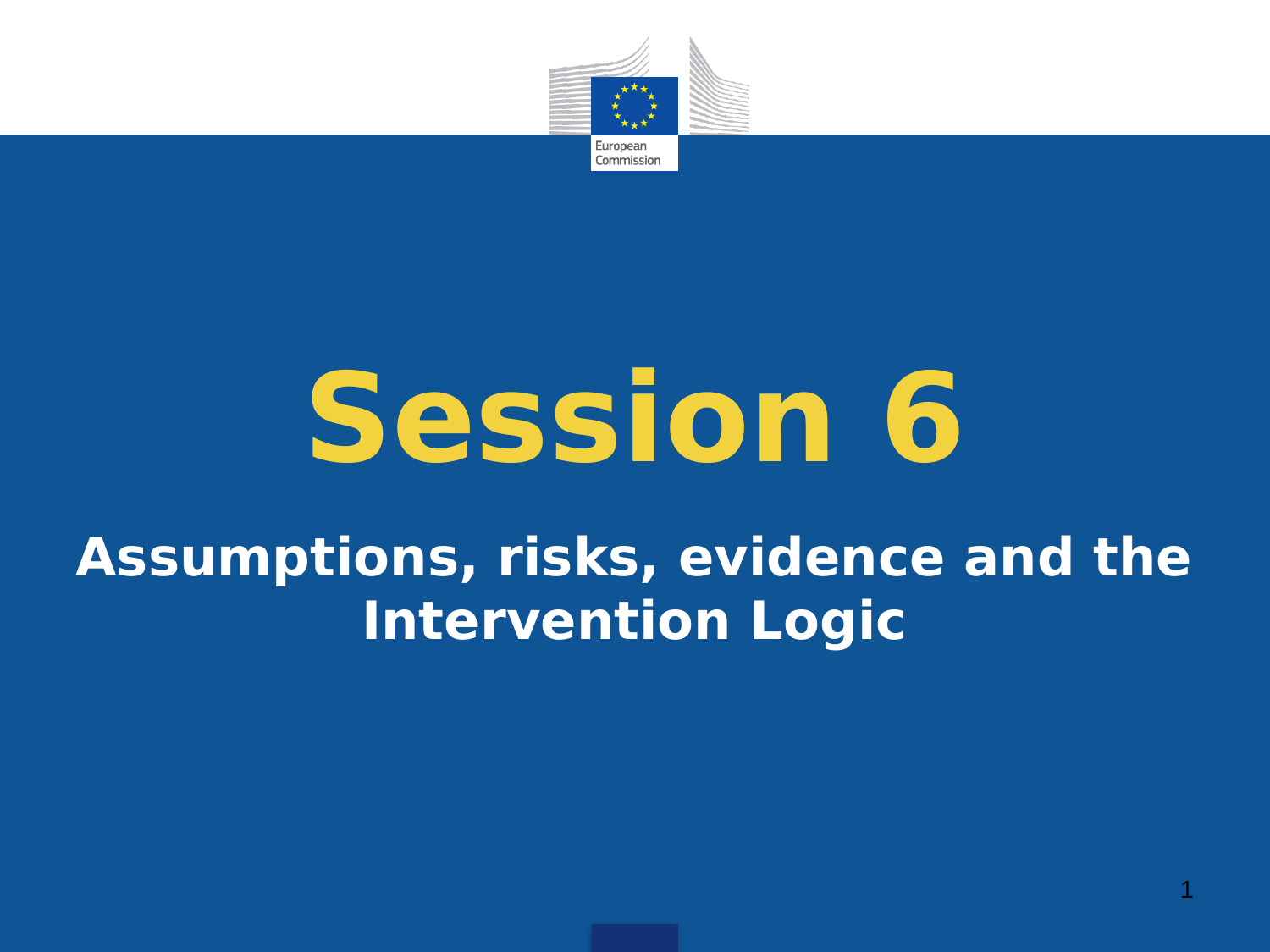

# Session 6
Assumptions, risks, evidence and the Intervention Logic
1